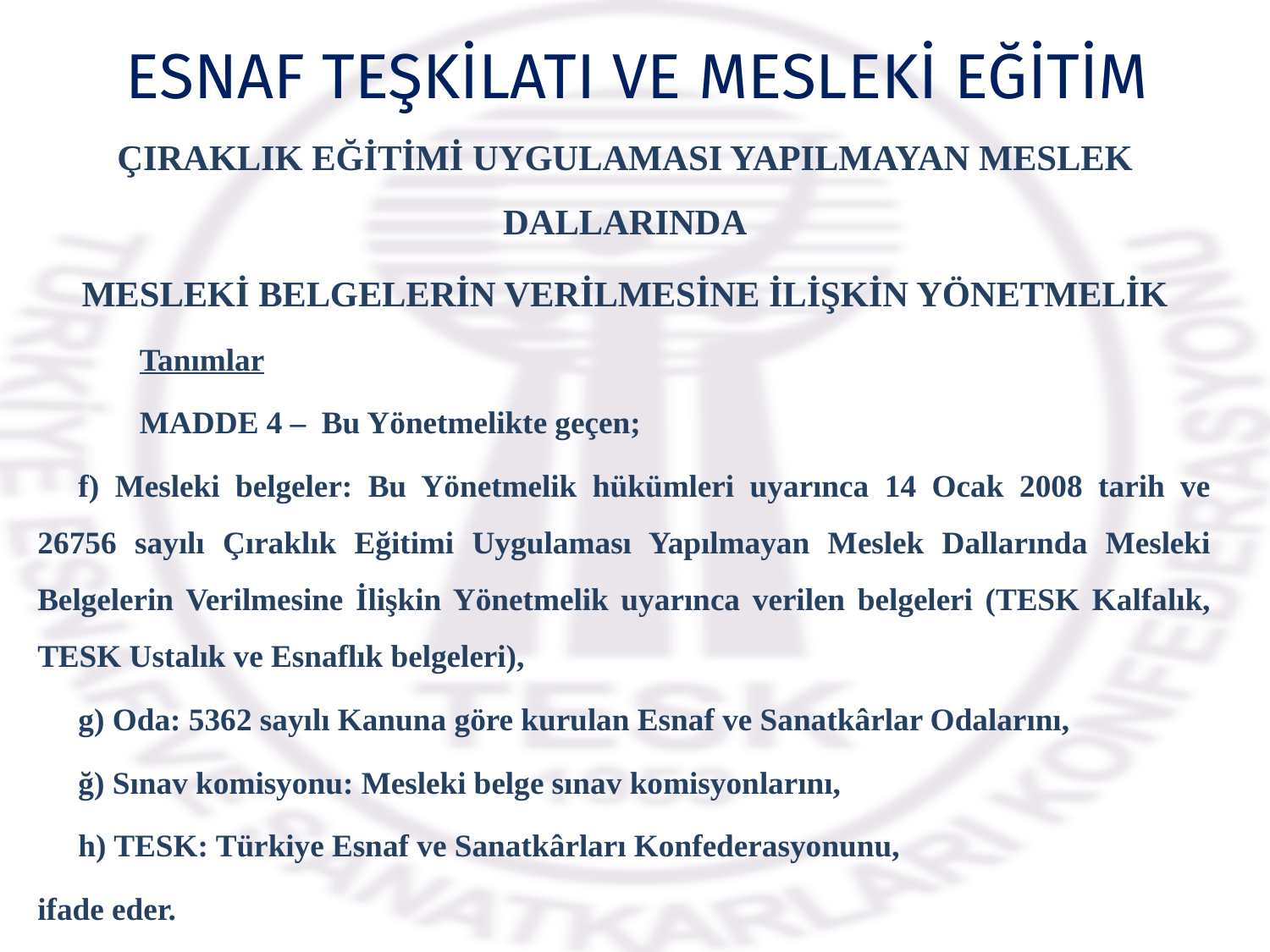

ESNAF TEŞKİLATI VE MESLEKİ EĞİTİM
ÇIRAKLIK EĞİTİMİ UYGULAMASI YAPILMAYAN MESLEK DALLARINDA
MESLEKİ BELGELERİN VERİLMESİNE İLİŞKİN YÖNETMELİK
             Tanımlar
             MADDE 4 –  Bu Yönetmelikte geçen;
	f) Mesleki belgeler: Bu Yönetmelik hükümleri uyarınca 14 Ocak 2008 tarih ve 26756 sayılı Çıraklık Eğitimi Uygulaması Yapılmayan Meslek Dallarında Mesleki Belgelerin Verilmesine İlişkin Yönetmelik uyarınca verilen belgeleri (TESK Kalfalık, TESK Ustalık ve Esnaflık belgeleri),
	g) Oda: 5362 sayılı Kanuna göre kurulan Esnaf ve Sanatkârlar Odalarını,
	ğ) Sınav komisyonu: Mesleki belge sınav komisyonlarını,
	h) TESK: Türkiye Esnaf ve Sanatkârları Konfederasyonunu,
ifade eder.